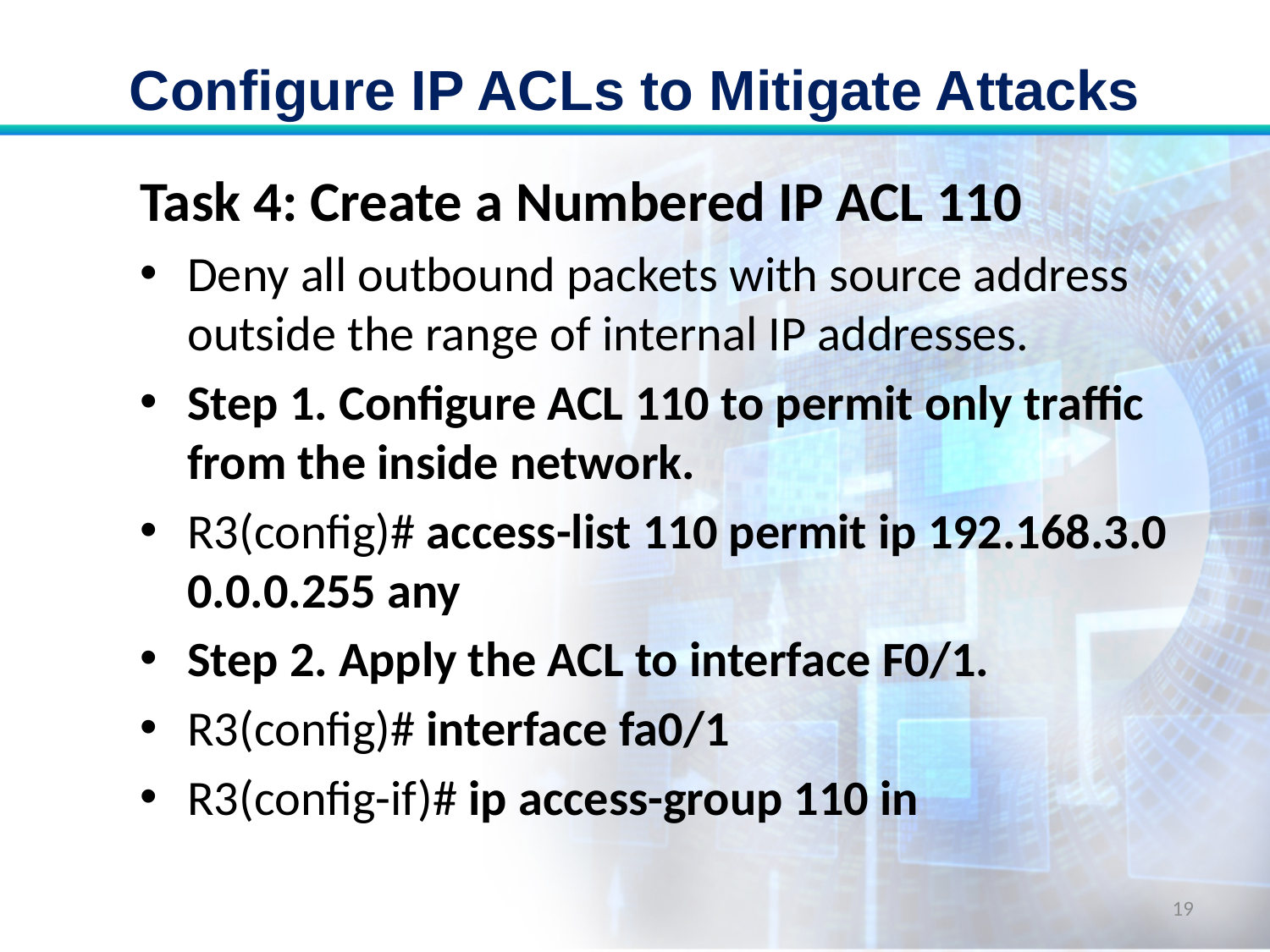

# Configure IP ACLs to Mitigate Attacks
Task 4: Create a Numbered IP ACL 110
Deny all outbound packets with source address outside the range of internal IP addresses.
Step 1. Configure ACL 110 to permit only traffic from the inside network.
R3(config)# access-list 110 permit ip 192.168.3.0 0.0.0.255 any
Step 2. Apply the ACL to interface F0/1.
R3(config)# interface fa0/1
R3(config-if)# ip access-group 110 in

19